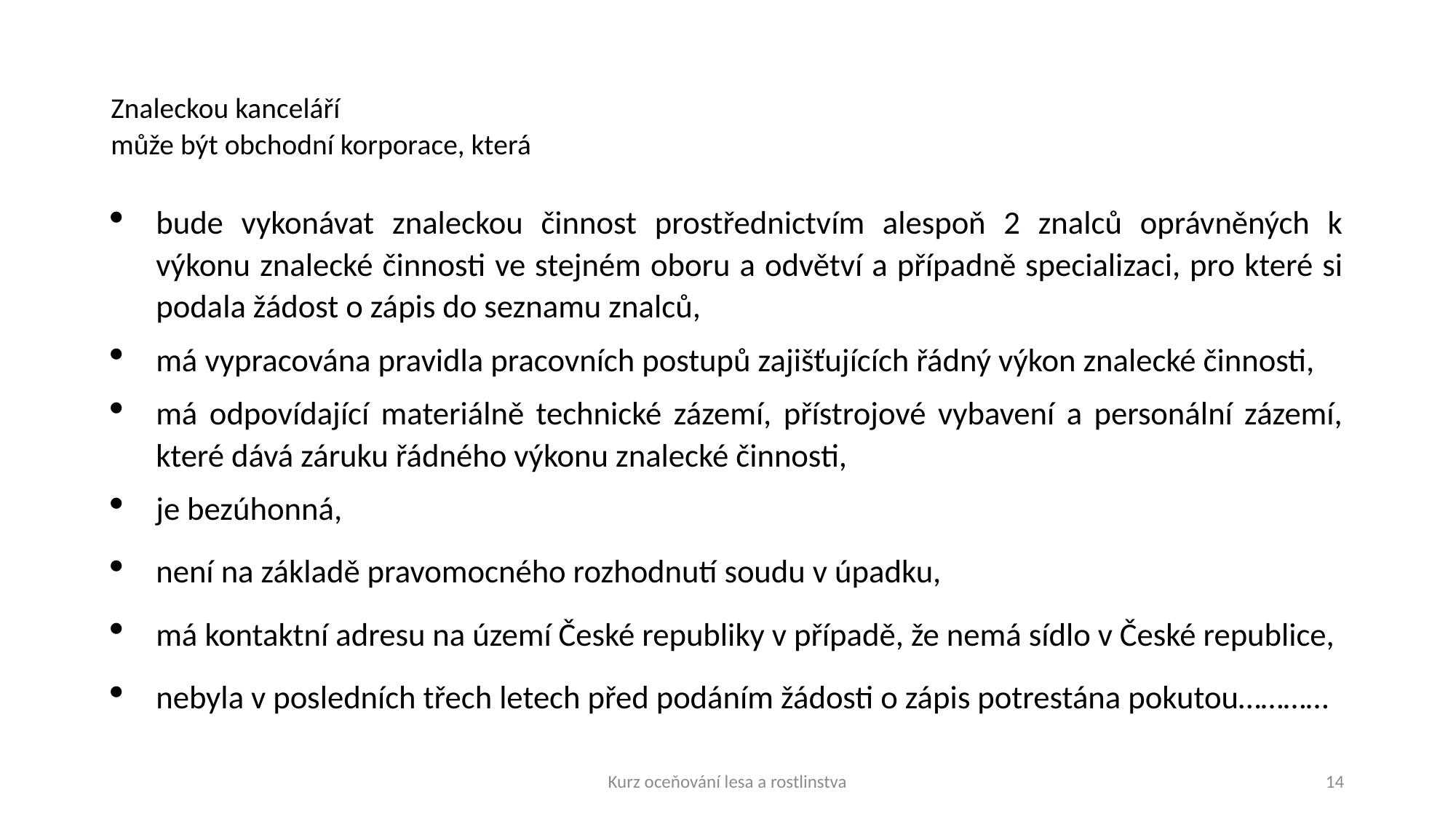

# Znaleckou kanceláří může být obchodní korporace, která
bude vykonávat znaleckou činnost prostřednictvím alespoň 2 znalců oprávněných k výkonu znalecké činnosti ve stejném oboru a odvětví a případně specializaci, pro které si podala žádost o zápis do seznamu znalců,
má vypracována pravidla pracovních postupů zajišťujících řádný výkon znalecké činnosti,
má odpovídající materiálně technické zázemí, přístrojové vybavení a personální zázemí, které dává záruku řádného výkonu znalecké činnosti,
je bezúhonná,
není na základě pravomocného rozhodnutí soudu v úpadku,
má kontaktní adresu na území České republiky v případě, že nemá sídlo v České republice,
nebyla v posledních třech letech před podáním žádosti o zápis potrestána pokutou…………

Kurz oceňování lesa a rostlinstva
14